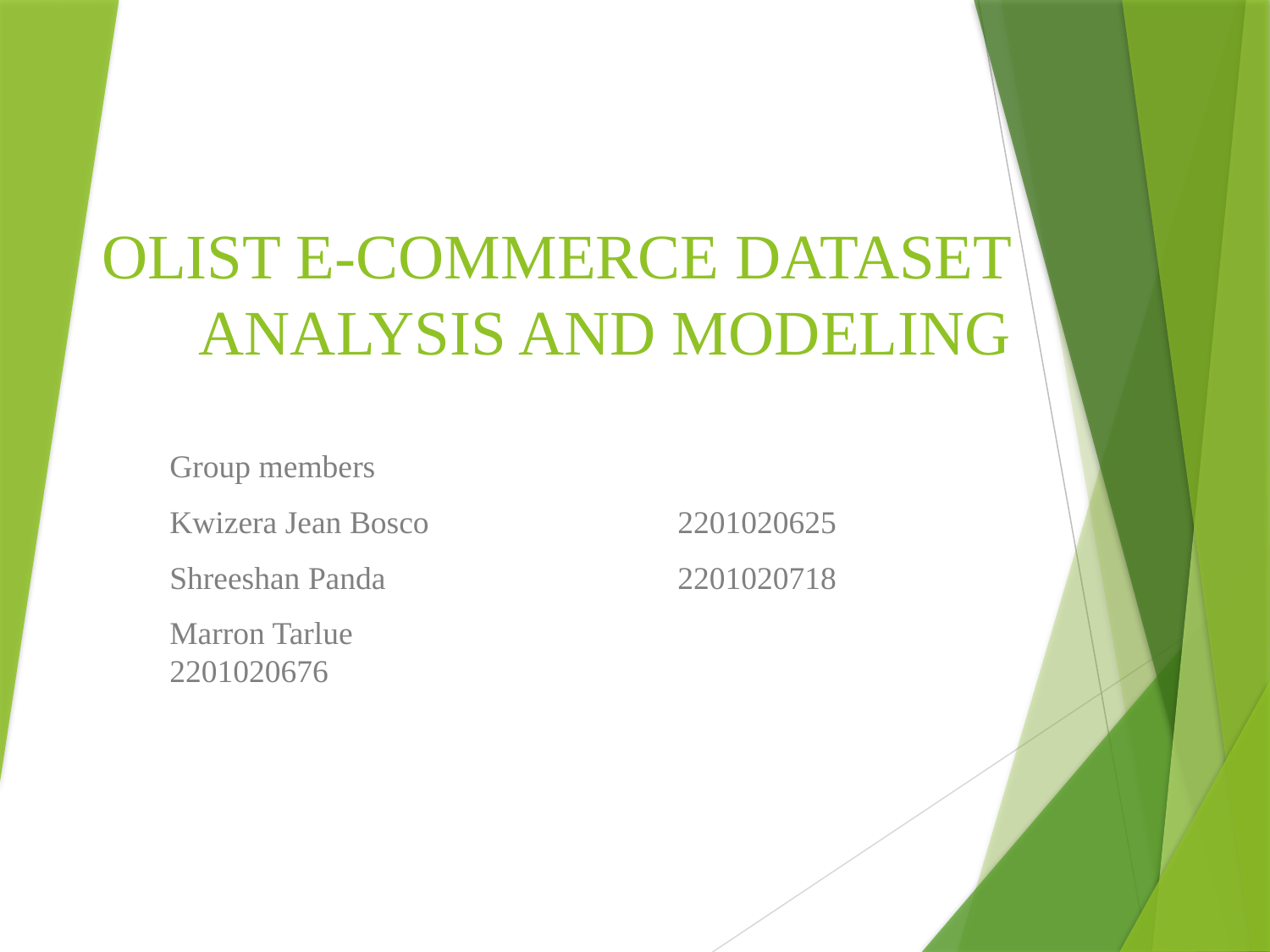

# OLIST E-COMMERCE DATASET ANALYSIS AND MODELING
Group members
Kwizera Jean Bosco		2201020625
Shreeshan Panda			2201020718
Marron Tarlue				2201020676